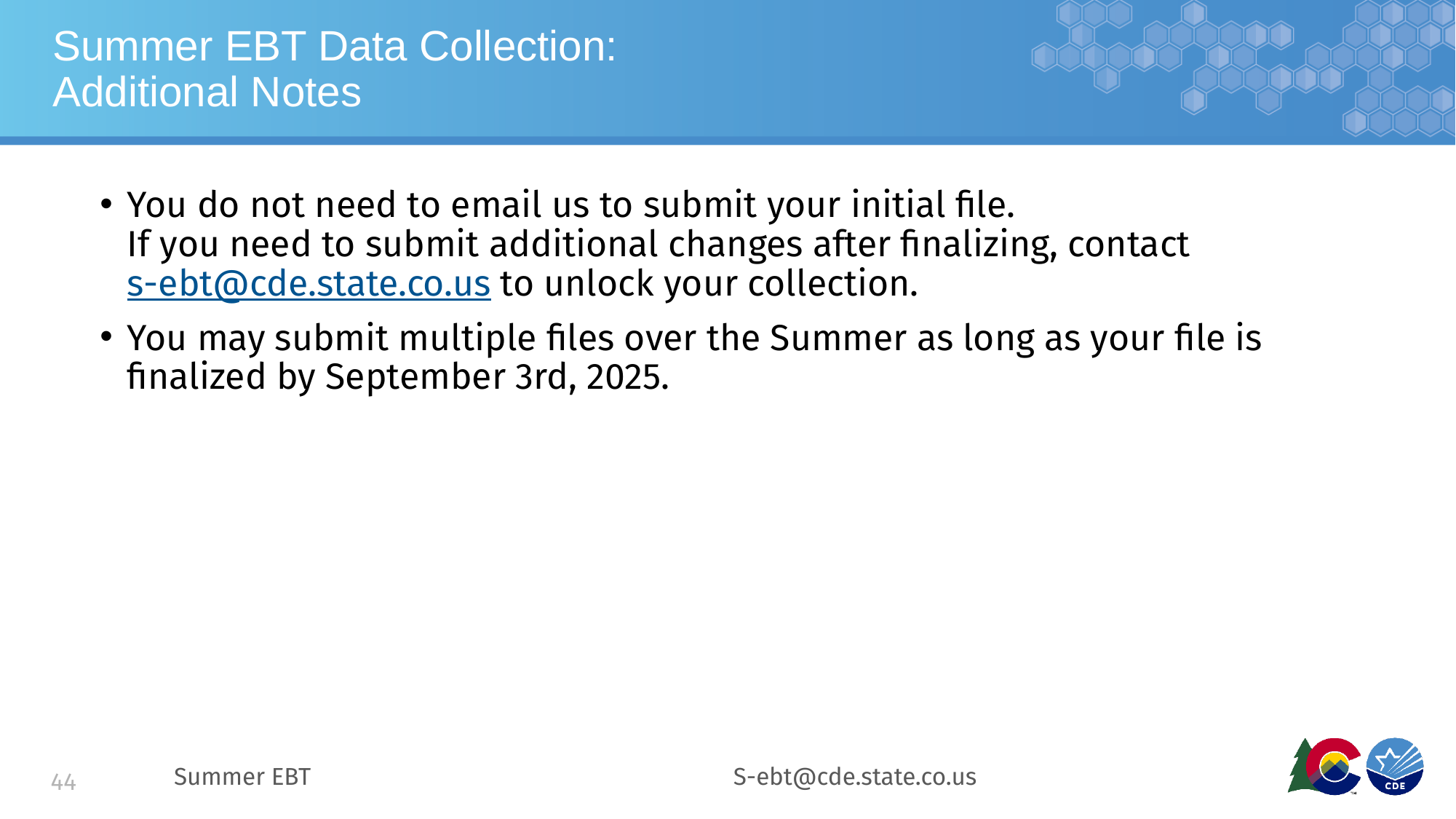

# Summer EBT Data Collection: Additional Notes
You do not need to email us to submit your initial file.
If you need to submit additional changes after finalizing, contact
s-ebt@cde.state.co.us to unlock your collection.
You may submit multiple files over the Summer as long as your file is finalized by September 3rd, 2025.
Summer EBT
S-ebt@cde.state.co.us
44